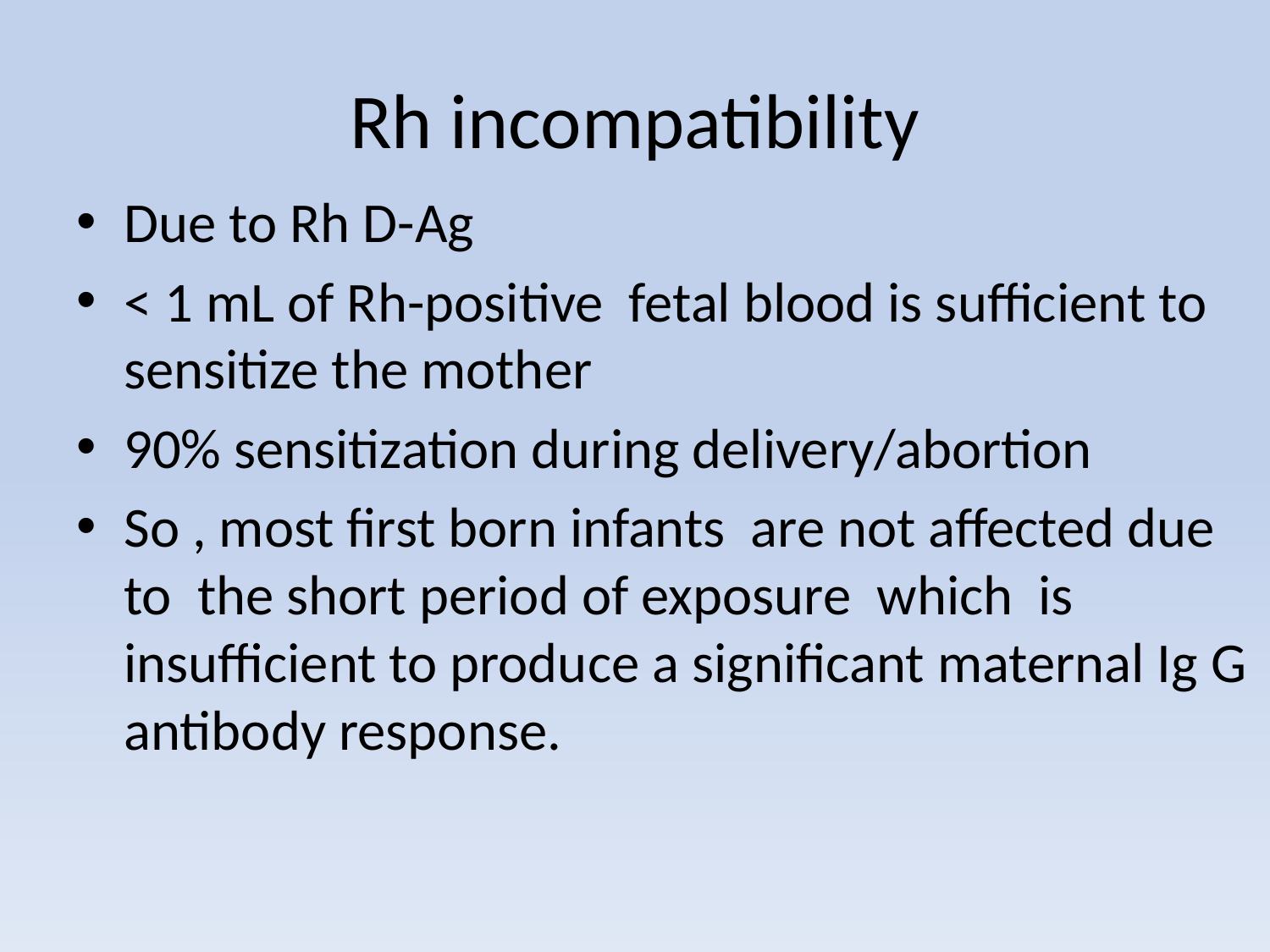

# Rh incompatibility
Due to Rh D-Ag
< 1 mL of Rh-positive  fetal blood is sufficient to sensitize the mother
90% sensitization during delivery/abortion
So , most first born infants  are not affected due to  the short period of exposure  which  is insufficient to produce a significant maternal Ig G antibody response.